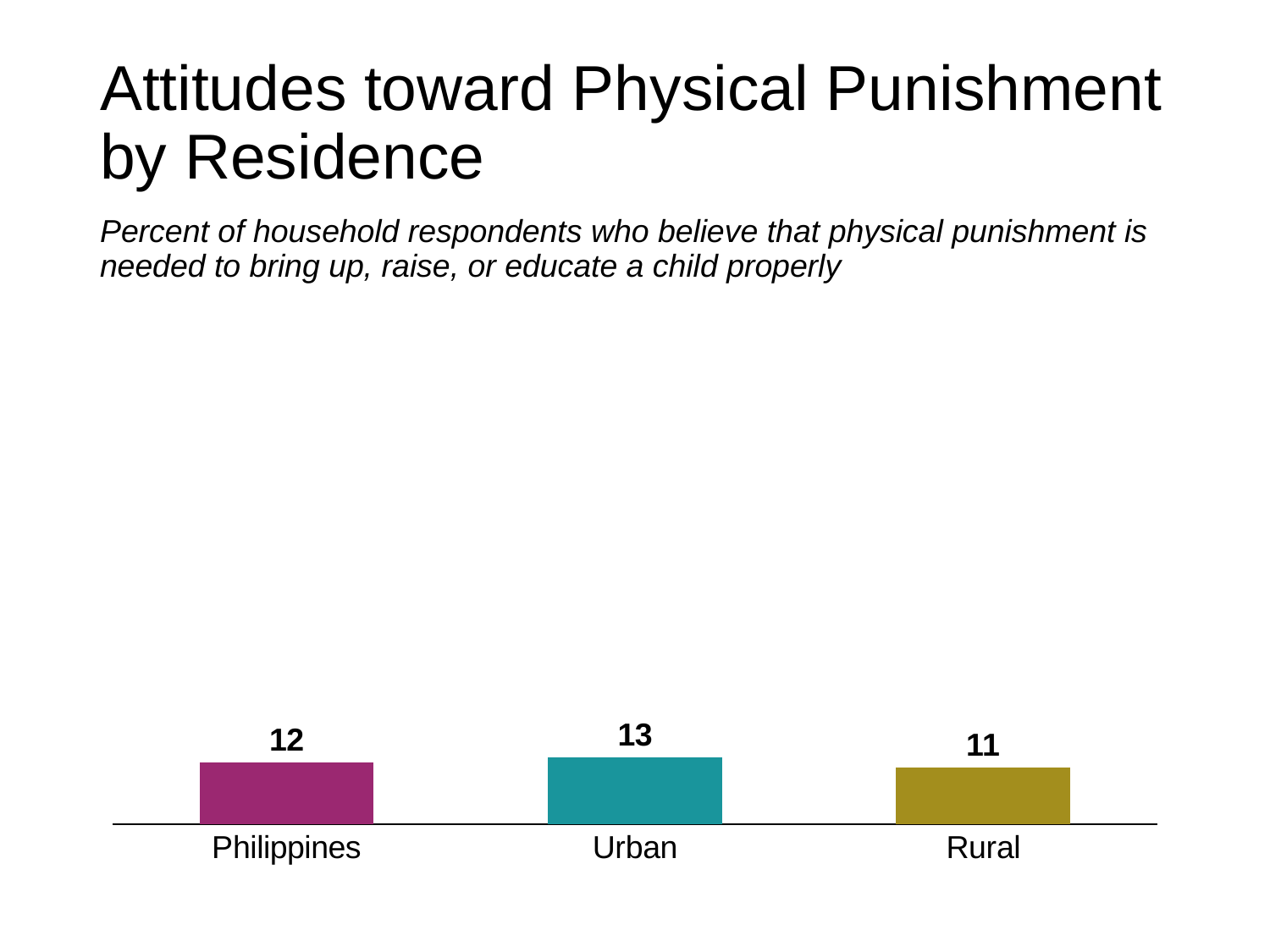

# Attitudes toward Physical Punishment by Residence
Percent of household respondents who believe that physical punishment is needed to bring up, raise, or educate a child properly

### Chart

| Category | Philippines |
|---|---|
| Philippines | 12.0 |
| Urban | 13.0 |
| Rural | 11.0 |